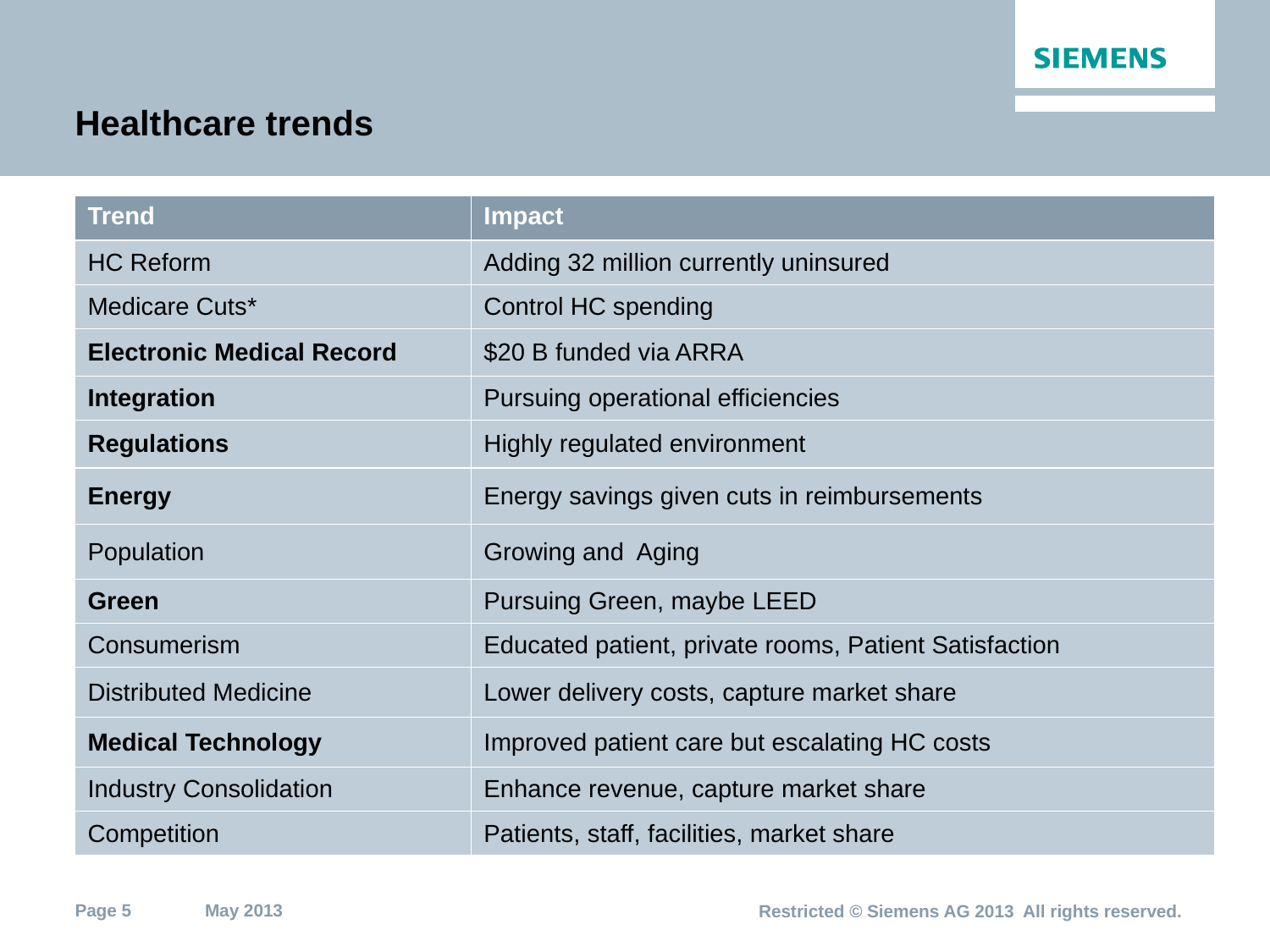

# Healthcare trends
| Trend | Impact |
| --- | --- |
| HC Reform | Adding 32 million currently uninsured |
| Medicare Cuts\* | Control HC spending |
| Electronic Medical Record | $20 B funded via ARRA |
| Integration | Pursuing operational efficiencies |
| Regulations | Highly regulated environment |
| Energy | Energy savings given cuts in reimbursements |
| Population | Growing and Aging |
| Green | Pursuing Green, maybe LEED |
| Consumerism | Educated patient, private rooms, Patient Satisfaction |
| Distributed Medicine | Lower delivery costs, capture market share |
| Medical Technology | Improved patient care but escalating HC costs |
| Industry Consolidation | Enhance revenue, capture market share |
| Competition | Patients, staff, facilities, market share |